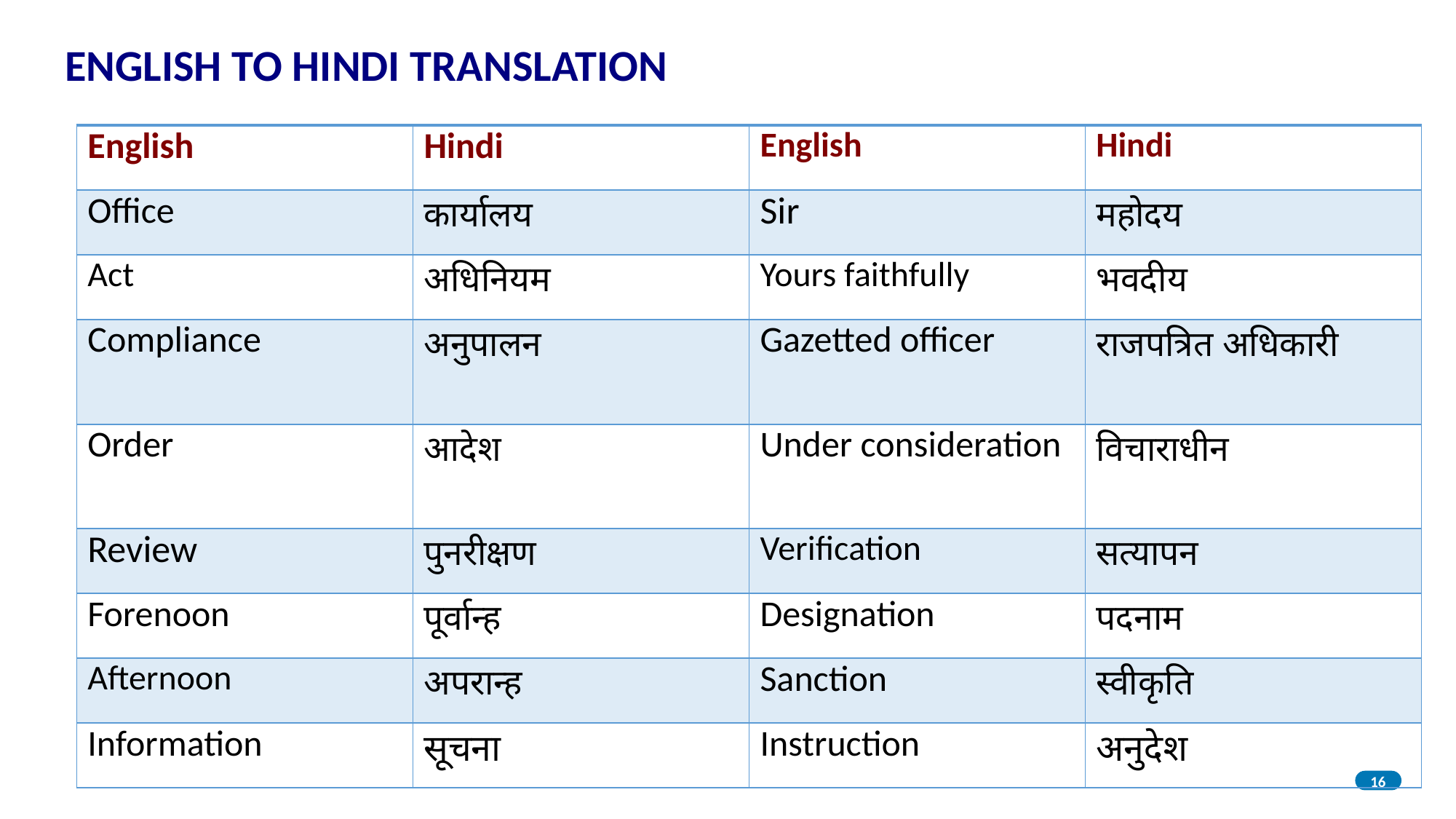

ENGLISH TO HINDI TRANSLATION
| English | Hindi | English | Hindi |
| --- | --- | --- | --- |
| Office | कार्यालय | Sir | महोदय |
| Act | अधिनियम | Yours faithfully | भवदीय |
| Compliance | अनुपालन | Gazetted officer | राजपत्रित अधिकारी |
| Order | आदेश | Under consideration | विचाराधीन |
| Review | पुनरीक्षण | Verification | सत्यापन |
| Forenoon | पूर्वान्ह | Designation | पदनाम |
| Afternoon | अपरान्ह | Sanction | स्वीकृति |
| Information | सूचना | Instruction | अनुदेश |
16